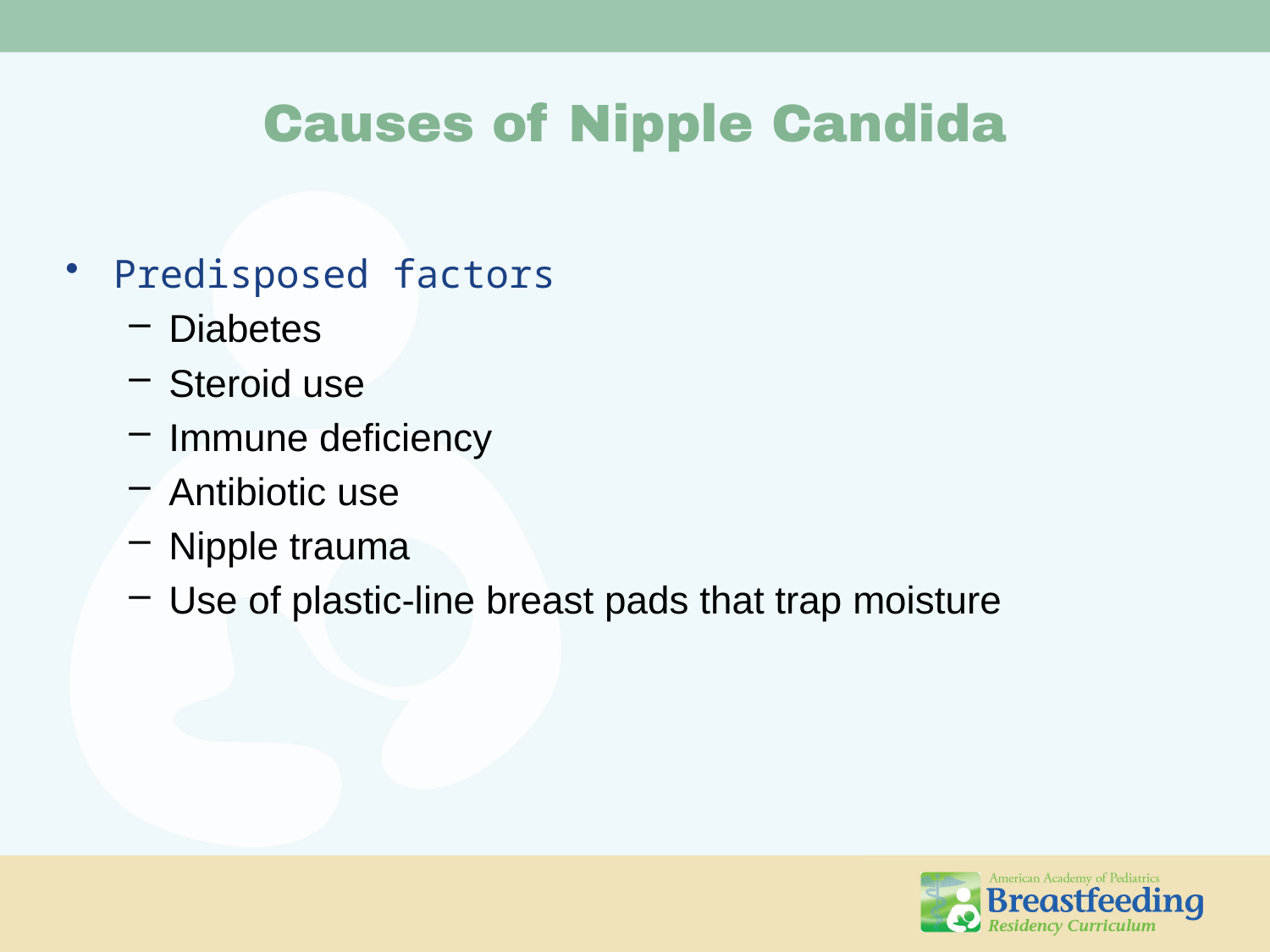

# Causes of Nipple Candida
Predisposed factors
Diabetes
Steroid use
Immune deficiency
Antibiotic use
Nipple trauma
Use of plastic-line breast pads that trap moisture